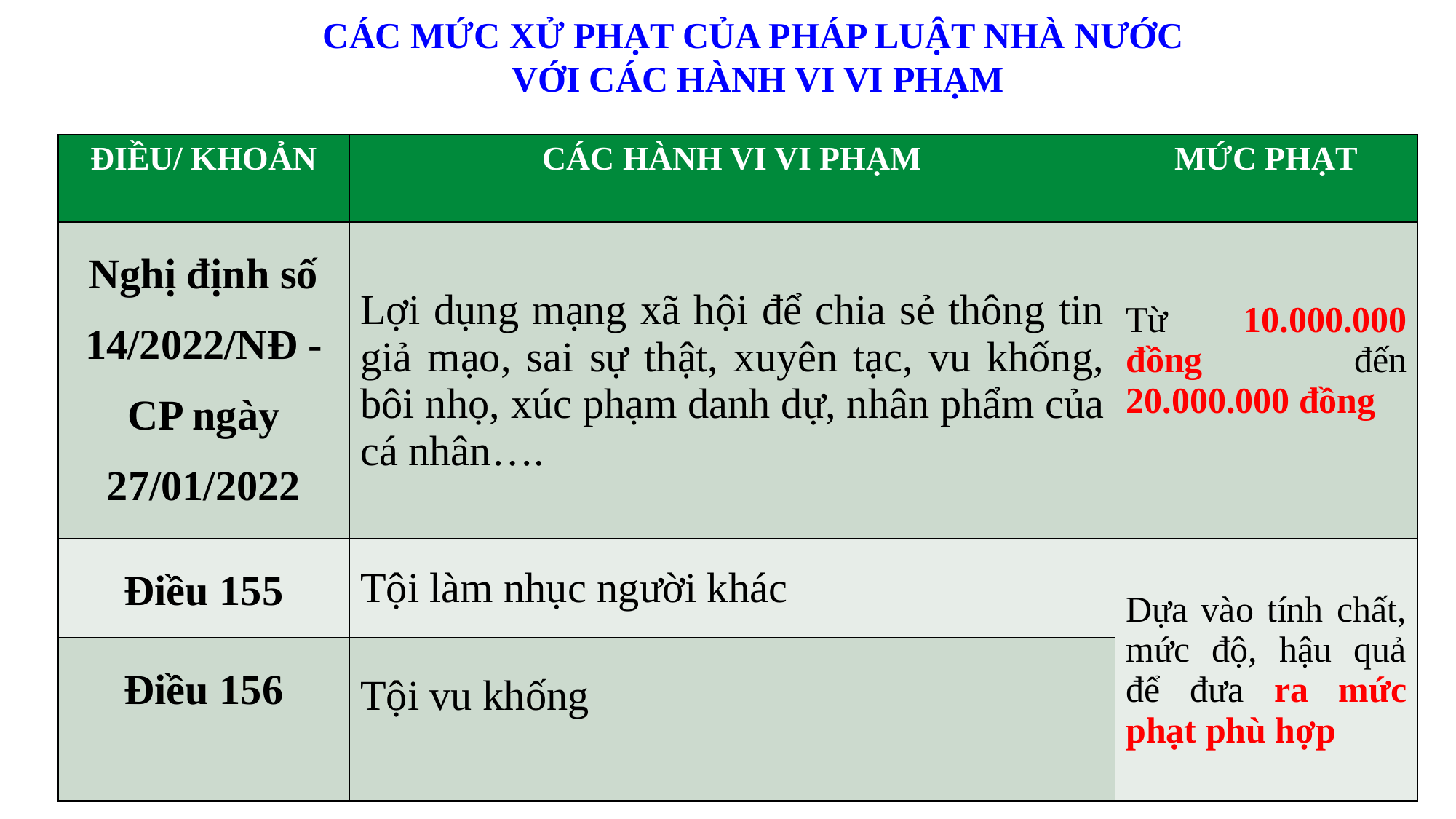

CÁC MỨC XỬ PHẠT CỦA PHÁP LUẬT NHÀ NƯỚC
 VỚI CÁC HÀNH VI VI PHẠM
| ĐIỀU/ KHOẢN | CÁC HÀNH VI VI PHẠM | MỨC PHẠT |
| --- | --- | --- |
| Nghị định số 14/2022/NĐ -CP ngày 27/01/2022 | Lợi dụng mạng xã hội để chia sẻ thông tin giả mạo, sai sự thật, xuyên tạc, vu khống, bôi nhọ, xúc phạm danh dự, nhân phẩm của cá nhân…. | Từ 10.000.000 đồng đến 20.000.000 đồng |
| Điều 155 | Tội làm nhục người khác | Dựa vào tính chất, mức độ, hậu quả để đưa ra mức phạt phù hợp |
| Điều 156 | Tội vu khống |  |